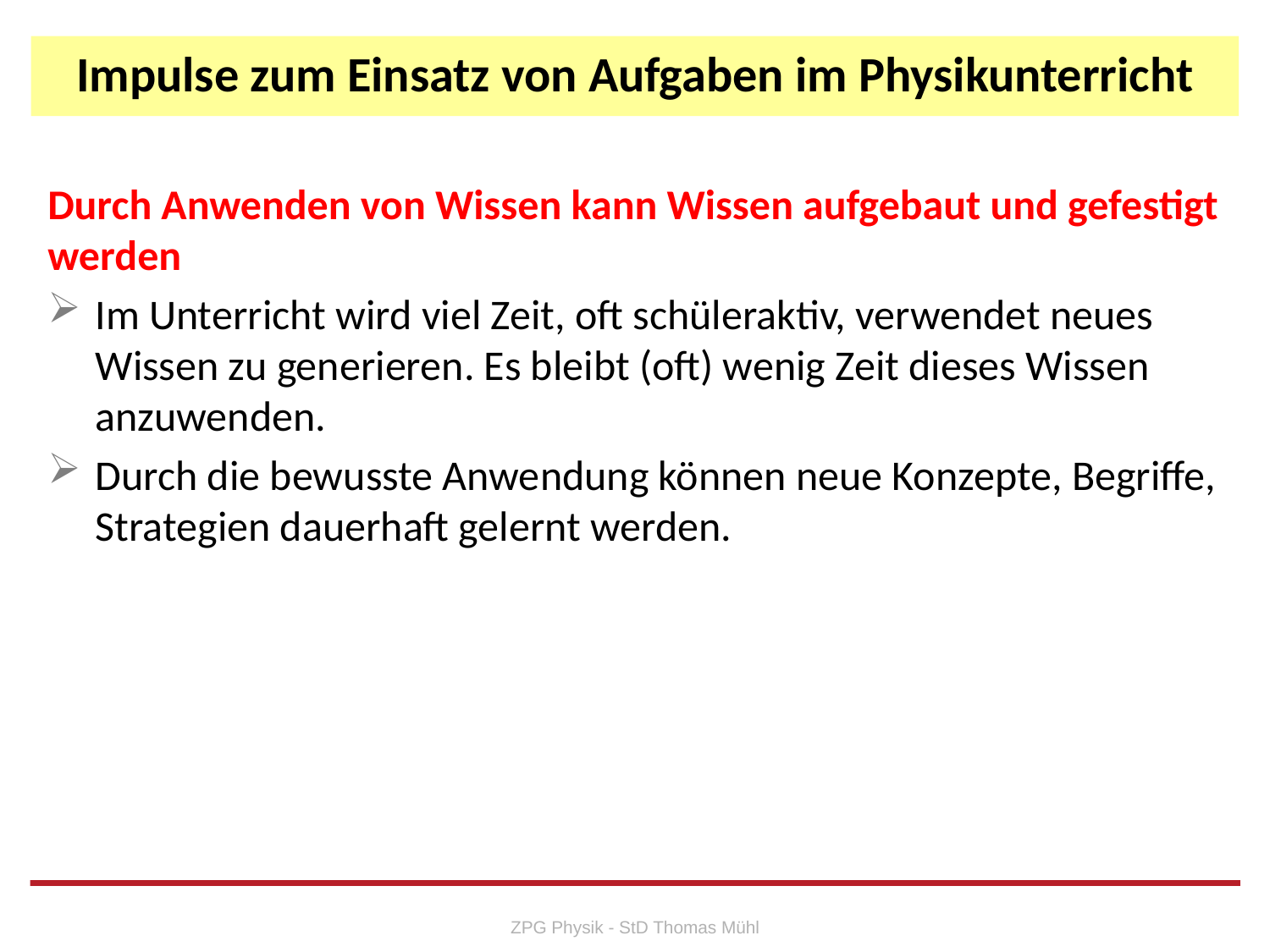

# Impulse zum Einsatz von Aufgaben im Physikunterricht
Durch Anwenden von Wissen kann Wissen aufgebaut und gefestigt werden
Im Unterricht wird viel Zeit, oft schüleraktiv, verwendet neues Wissen zu generieren. Es bleibt (oft) wenig Zeit dieses Wissen anzuwenden.
Durch die bewusste Anwendung können neue Konzepte, Begriffe, Strategien dauerhaft gelernt werden.

ZPG Physik - StD Thomas Mühl